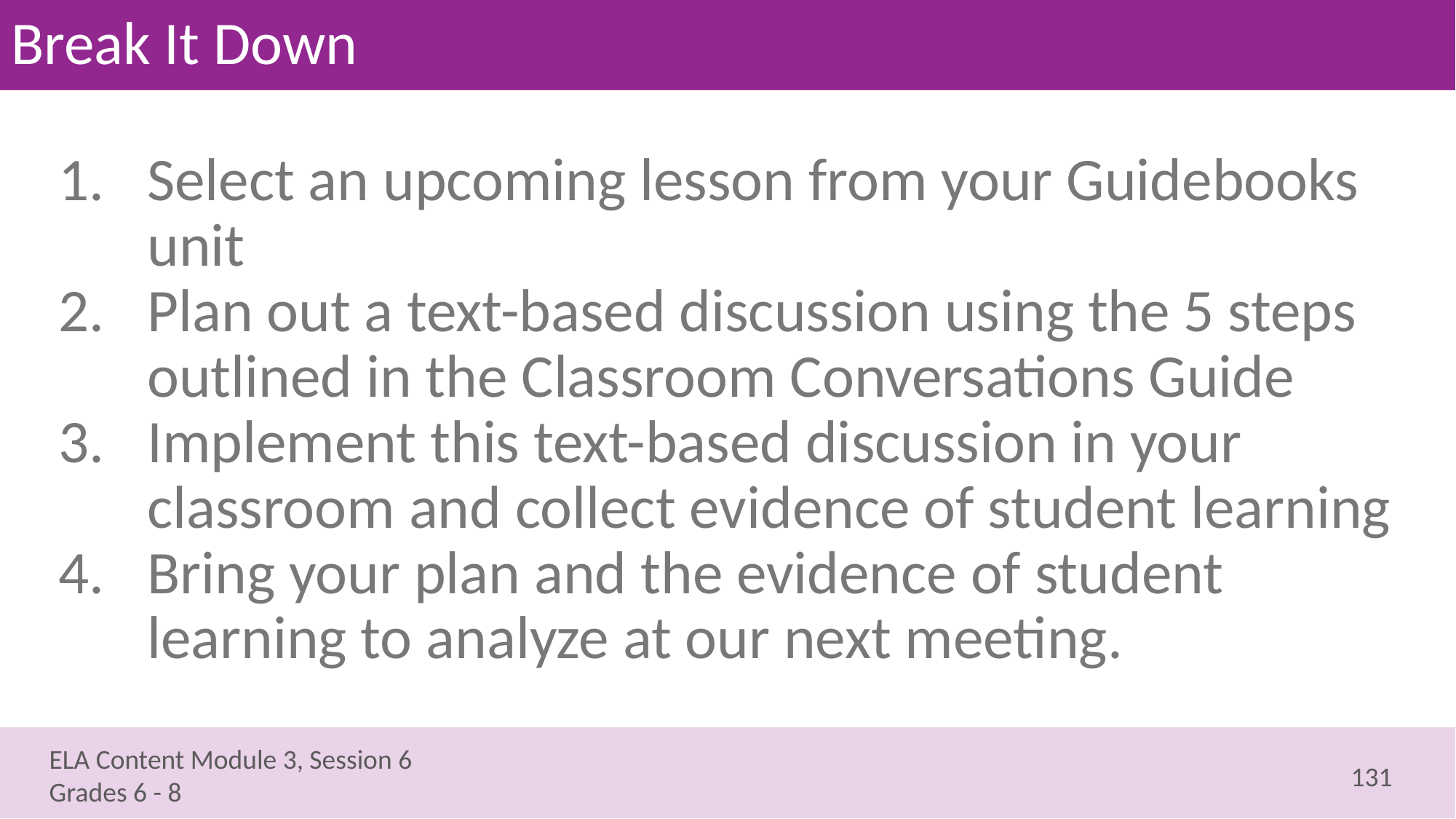

# Break It Down
Select an upcoming lesson from your Guidebooks unit
Plan out a text-based discussion using the 5 steps outlined in the Classroom Conversations Guide
Implement this text-based discussion in your classroom and collect evidence of student learning
Bring your plan and the evidence of student learning to analyze at our next meeting.
131